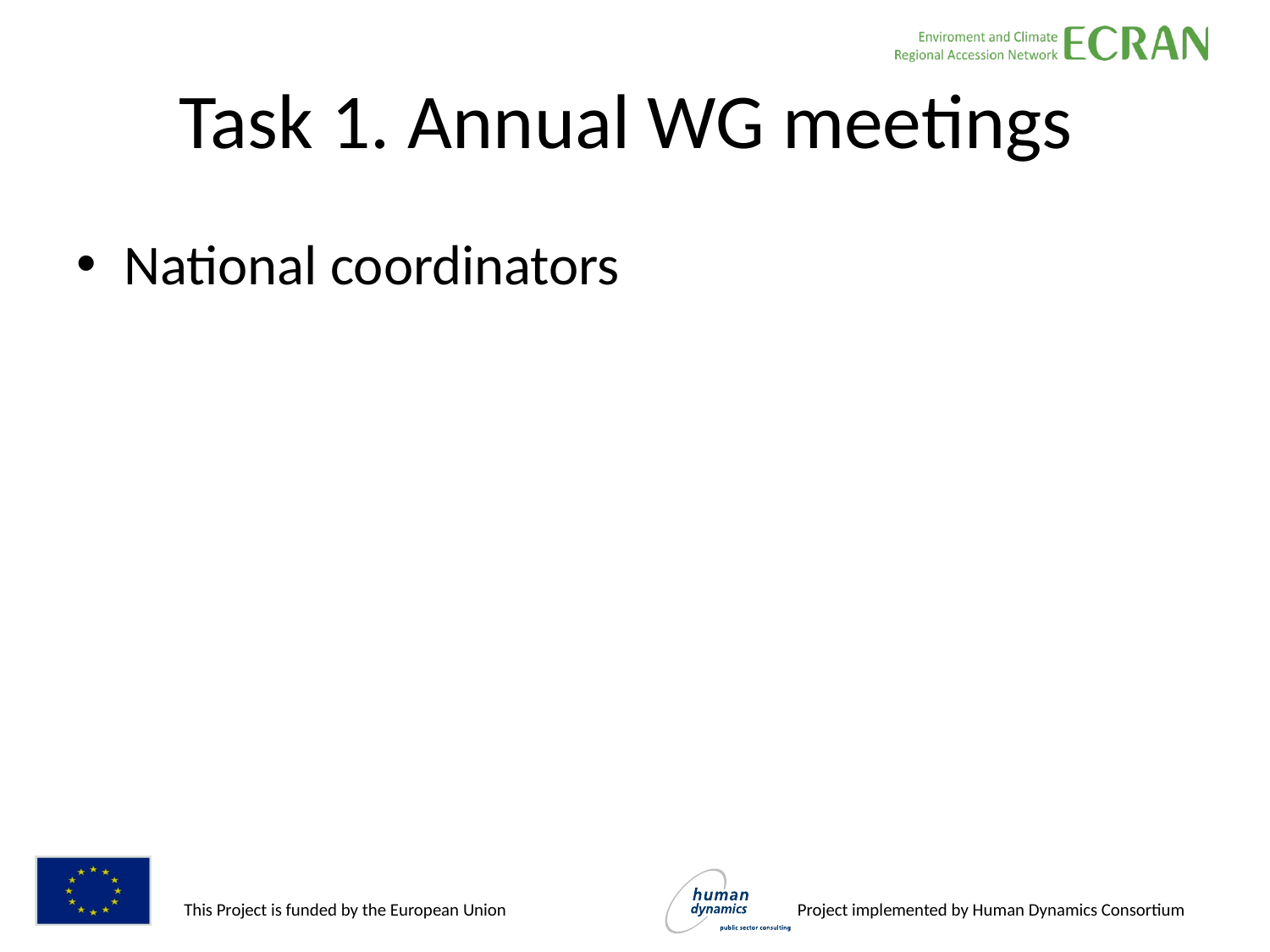

# Task 1. Annual WG meetings
National coordinators